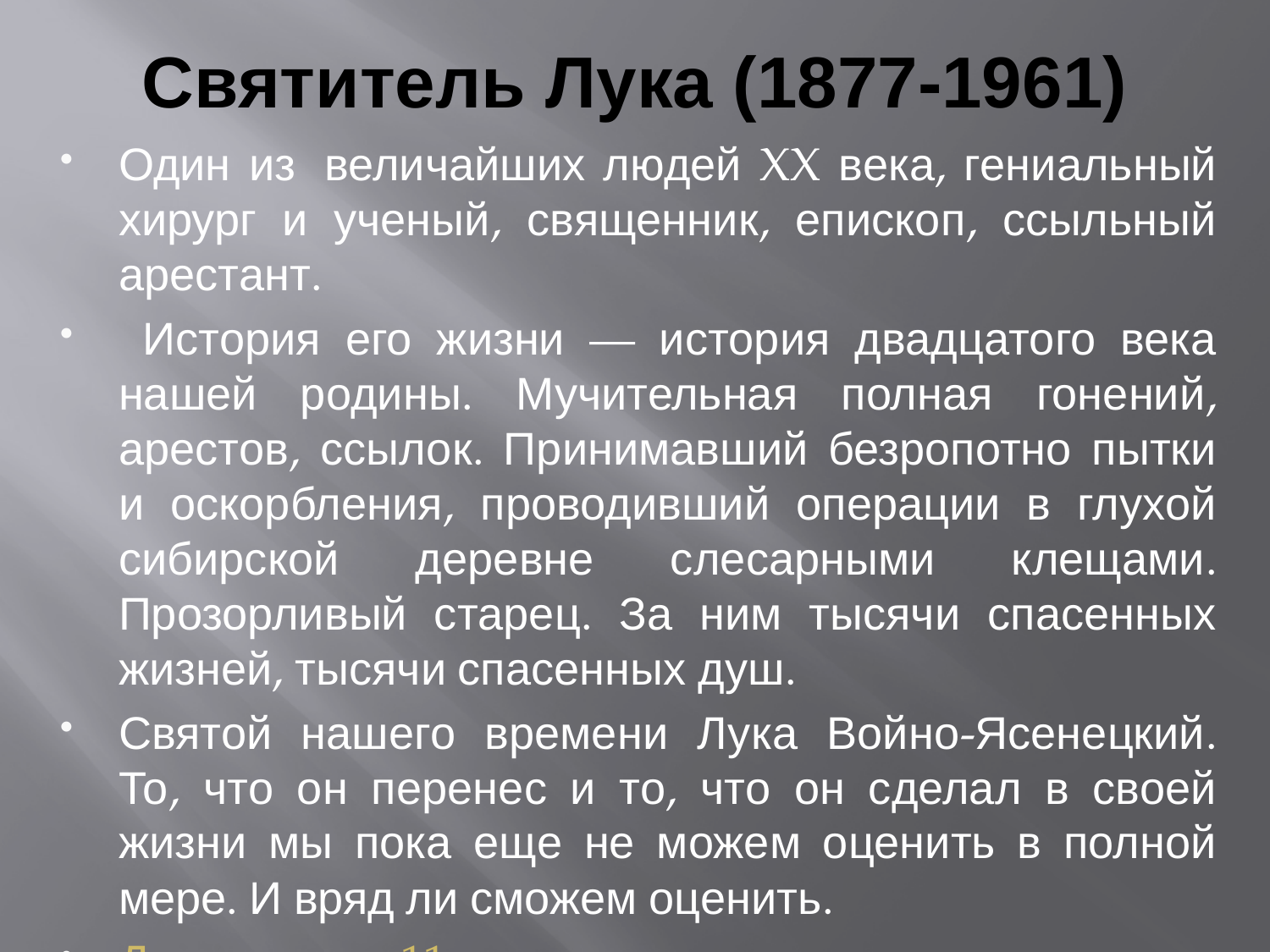

# Святитель Лука (1877-1961)
Один из  величайших людей XX века, гениальный хирург и ученый, священник, епископ, ссыльный арестант.
 История его жизни — история двадцатого века нашей родины. Мучительная полная гонений, арестов, ссылок. Принимавший безропотно пытки и оскорбления, проводивший операции в глухой сибирской деревне слесарными клещами. Прозорливый старец. За ним тысячи спасенных жизней, тысячи спасенных душ.
Святой нашего времени Лука Войно-Ясенецкий. То, что он перенес и то, что он сделал в своей жизни мы пока еще не можем оценить в полной мере. И вряд ли сможем оценить.
День памяти 11 июня.